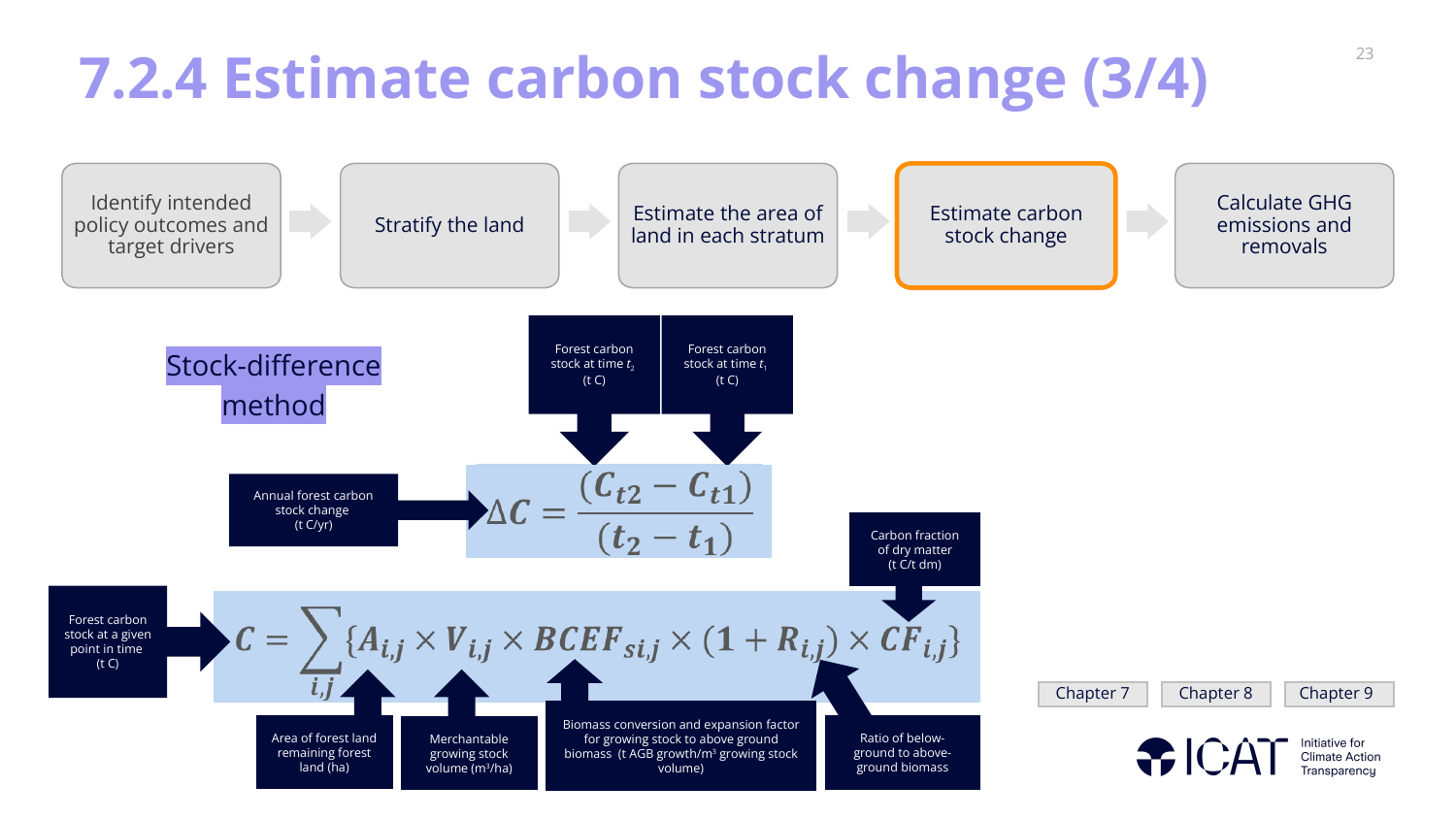

# 7.2.4 Estimate carbon stock change (3/4)
Identify intended policy outcomes and target drivers
Stratify the land
Estimate the area of land in each stratum
Estimate carbon stock change
Calculate GHG emissions and removals

Forest carbon stock at time t2
(t C)
Forest carbon stock at time t1
(t C)
Stock-difference
method

Annual forest carbon stock change
(t C/yr)
Carbon fraction of dry matter
(t C/t dm)

Forest carbon stock at a given point in time
(t C)

Chapter 7

Chapter 8

Chapter 9
Biomass conversion and expansion factor for growing stock to above ground biomass  (t AGB growth/m3 growing stock volume)
Ratio of below- ground to above- ground biomass
Area of forest land remaining forest land (ha)
Merchantable growing stock volume (m3/ha)